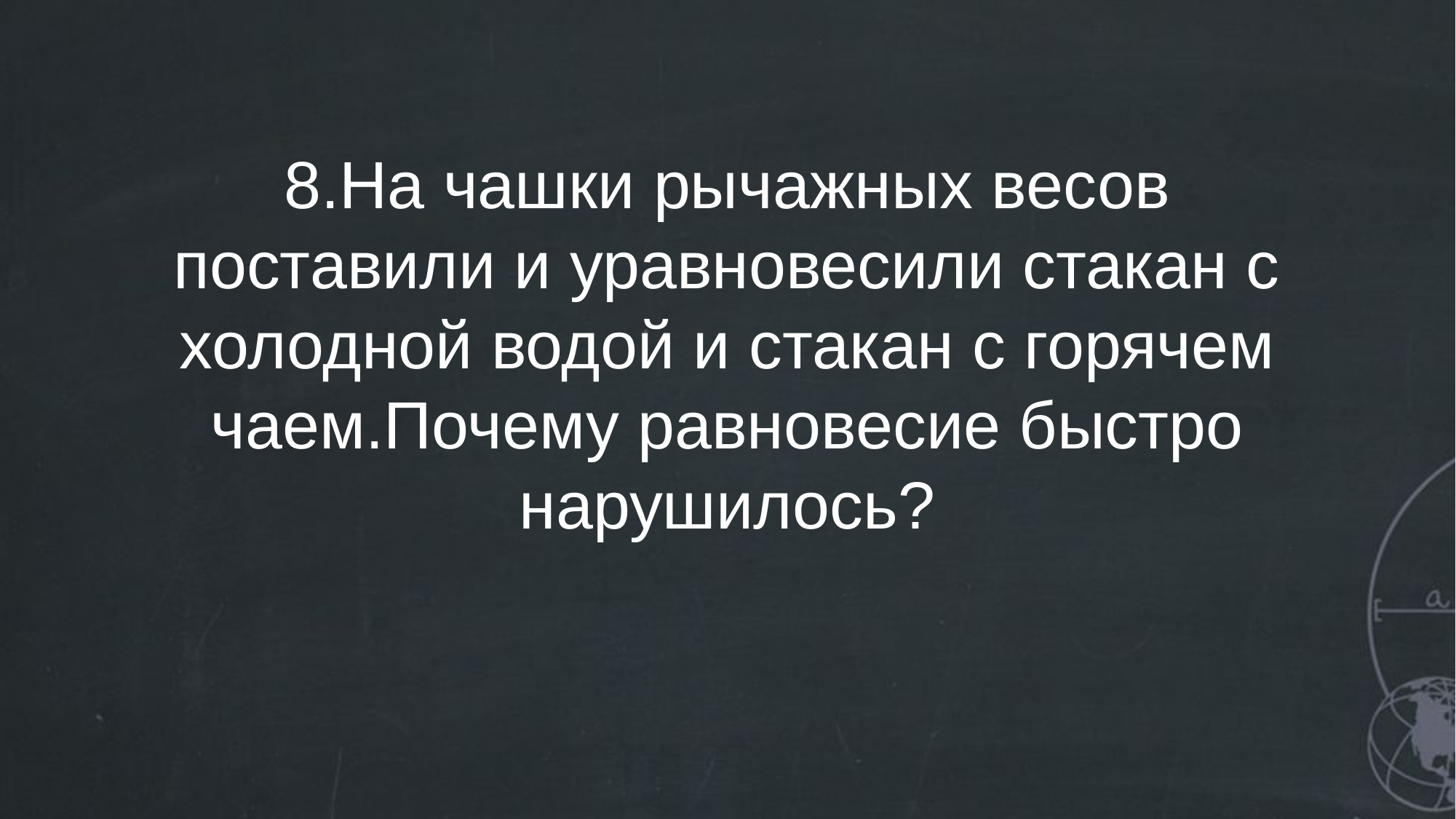

# 8.На чашки рычажных весов поставили и уравновесили стакан с холодной водой и стакан с горячем чаем.Почему равновесие быстро нарушилось?